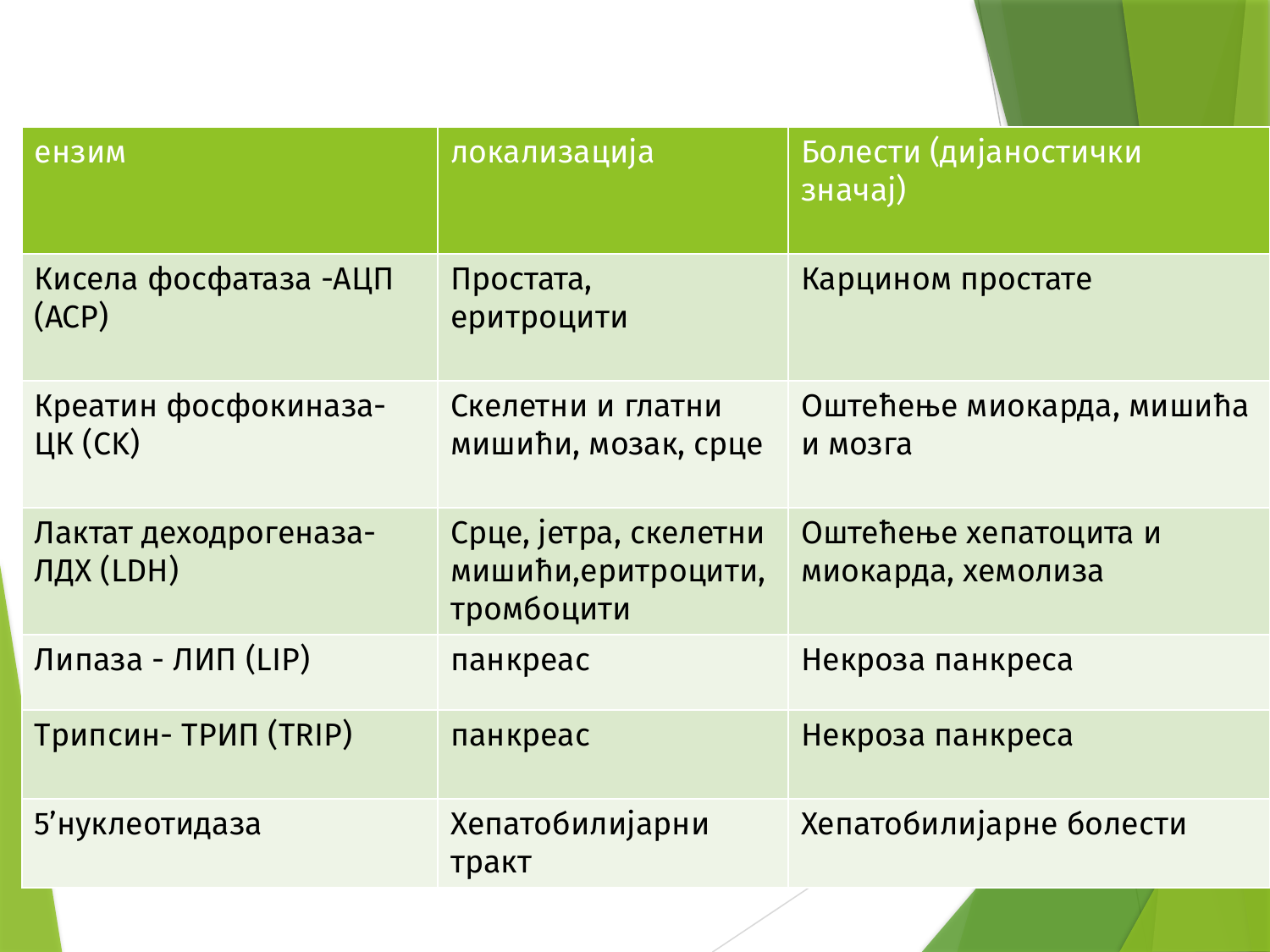

| ензим | локализација | Болести (дијаностички значај) |
| --- | --- | --- |
| Кисела фосфатаза -АЦП (ACP) | Простата, еритроцити | Карцином простате |
| Креатин фосфокиназа-ЦК (CK) | Скелетни и глатни мишићи, мозак, срце | Оштећење миокарда, мишића и мозга |
| Лактат деходрогеназа-ЛДХ (LDH) | Срце, јетра, скелетни мишићи,еритроцити, тромбоцити | Оштећење хепатоцита и миокарда, хемолиза |
| Липаза - ЛИП (LIP) | панкреас | Некроза панкреса |
| Трипсин- ТРИП (TRIP) | панкреас | Некроза панкреса |
| 5’нуклеотидаза | Хепатобилијарни тракт | Хепатобилијарне болести |